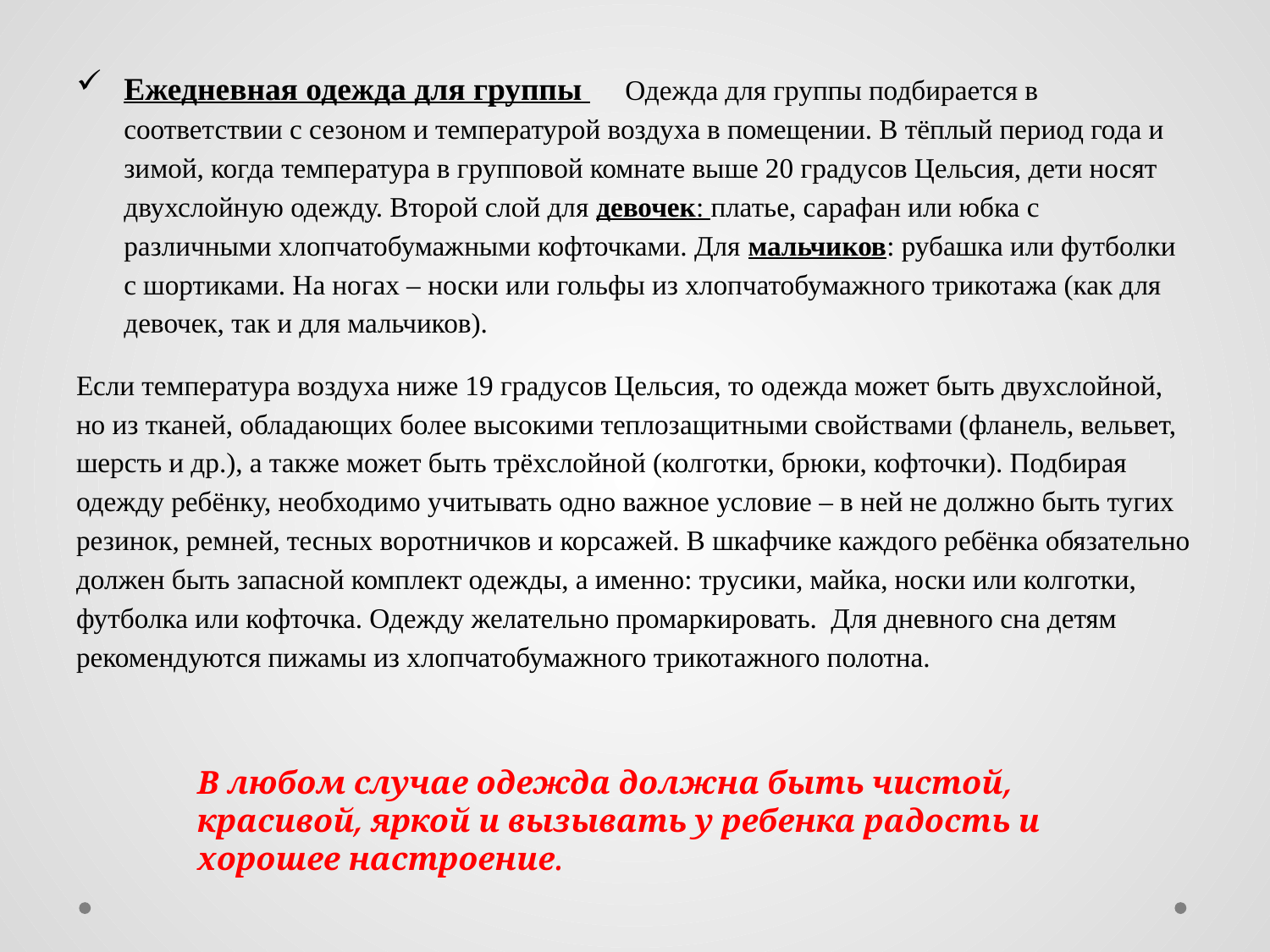

Ежедневная одежда для группы      Одежда для группы подбирается в соответствии с сезоном и температурой воздуха в помещении. В тёплый период года и зимой, когда температура в групповой комнате выше 20 градусов Цельсия, дети носят двухслойную одежду. Второй слой для девочек: платье, сарафан или юбка с различными хлопчатобумажными кофточками. Для мальчиков: рубашка или футболки с шортиками. На ногах – носки или гольфы из хлопчатобумажного трикотажа (как для девочек, так и для мальчиков).
Если температура воздуха ниже 19 градусов Цельсия, то одежда может быть двухслойной, но из тканей, обладающих более высокими теплозащитными свойствами (фланель, вельвет, шерсть и др.), а также может быть трёхслойной (колготки, брюки, кофточки). Подбирая одежду ребёнку, необходимо учитывать одно важное условие – в ней не должно быть тугих резинок, ремней, тесных воротничков и корсажей. В шкафчике каждого ребёнка обязательно должен быть запасной комплект одежды, а именно: трусики, майка, носки или колготки, футболка или кофточка. Одежду желательно промаркировать.  Для дневного сна детям рекомендуются пижамы из хлопчатобумажного трикотажного полотна.

В любом случае одежда должна быть чистой, красивой, яркой и вызывать у ребенка радость и хорошее настроение.